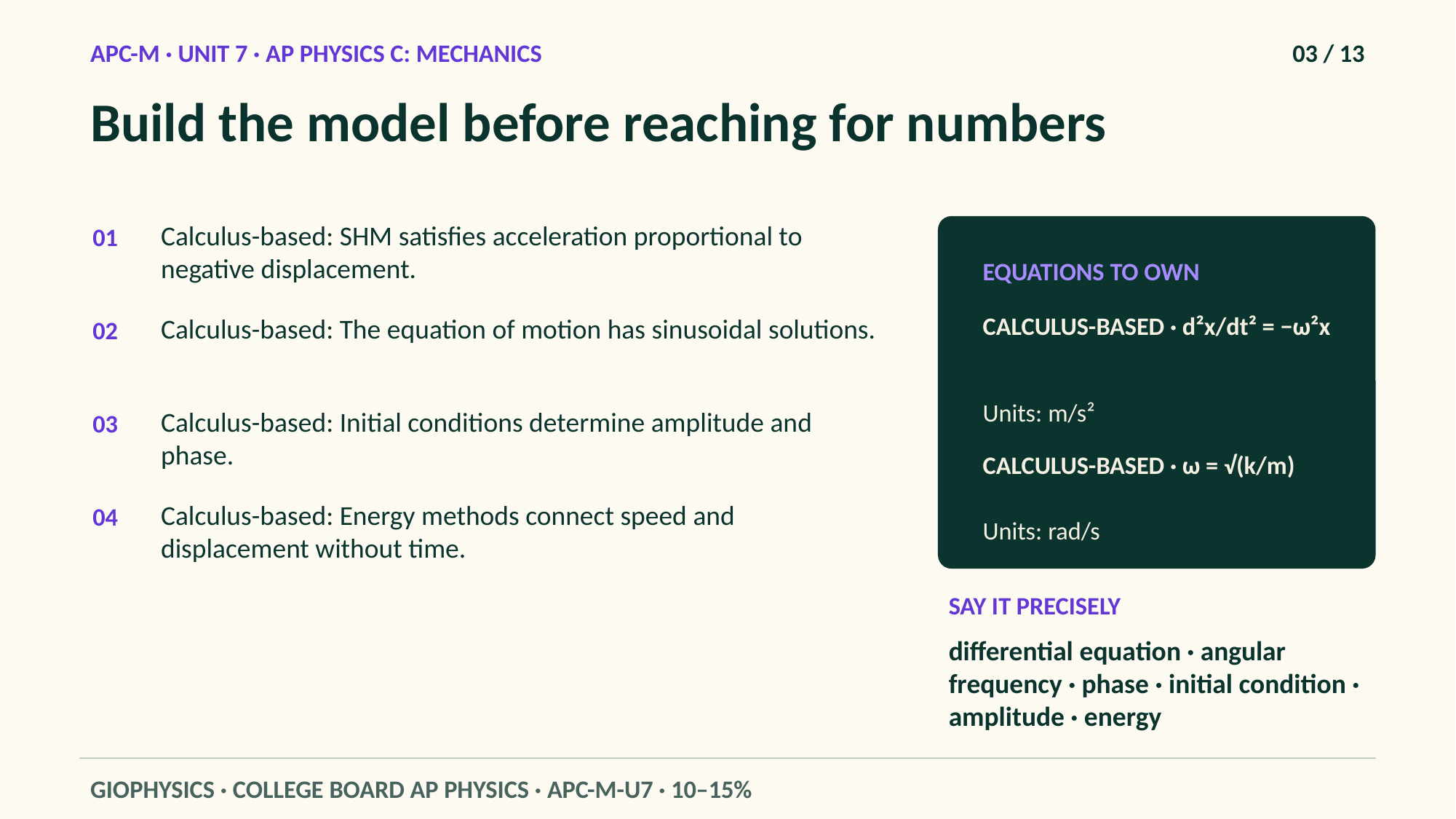

APC-M · UNIT 7 · AP PHYSICS C: MECHANICS
03 / 13
Build the model before reaching for numbers
Calculus-based: SHM satisfies acceleration proportional to negative displacement.
01

EQUATIONS TO OWN
CALCULUS-BASED · d²x/dt² = −ω²x
Calculus-based: The equation of motion has sinusoidal solutions.
02
Units: m/s²
Calculus-based: Initial conditions determine amplitude and phase.
03
CALCULUS-BASED · ω = √(k/m)
Calculus-based: Energy methods connect speed and displacement without time.
04
Units: rad/s
SAY IT PRECISELY
differential equation · angular frequency · phase · initial condition · amplitude · energy

GIOPHYSICS · COLLEGE BOARD AP PHYSICS · APC-M-U7 · 10–15%